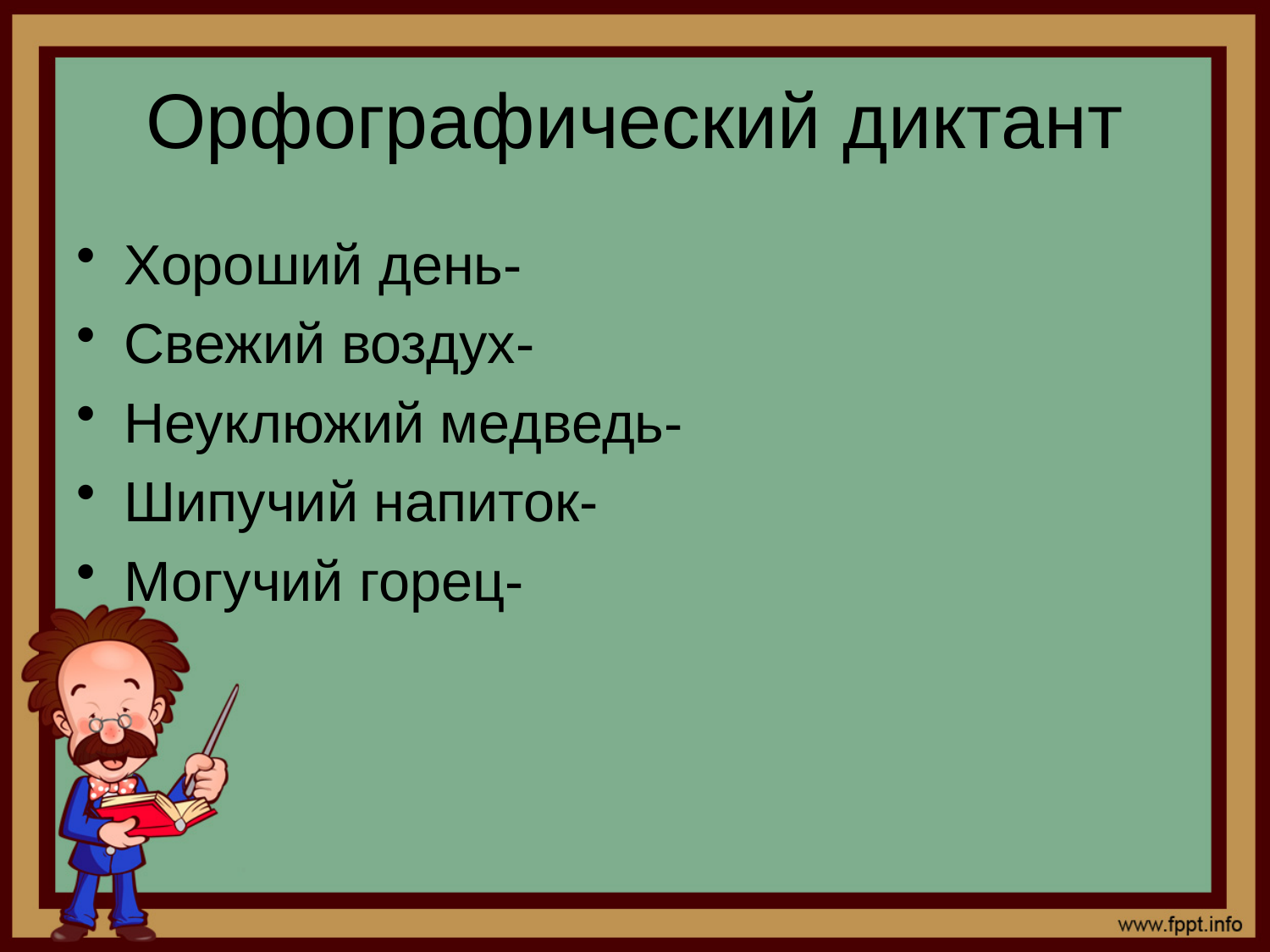

# Орфографический диктант
Хороший день-
Свежий воздух-
Неуклюжий медведь-
Шипучий напиток-
Могучий горец-